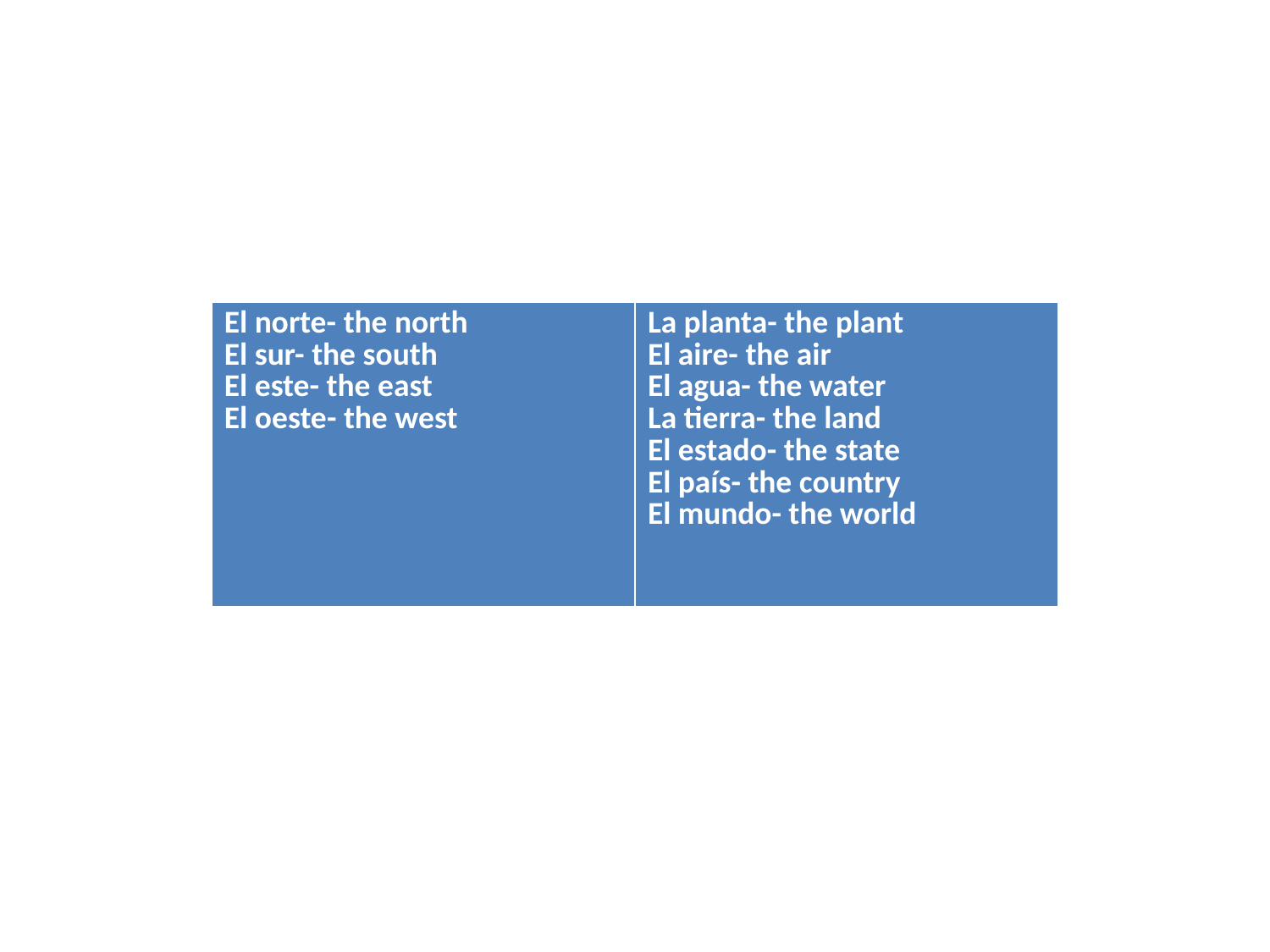

#
| El norte- the north El sur- the south El este- the east El oeste- the west | La planta- the plant El aire- the air El agua- the water La tierra- the land El estado- the state El país- the country El mundo- the world |
| --- | --- |